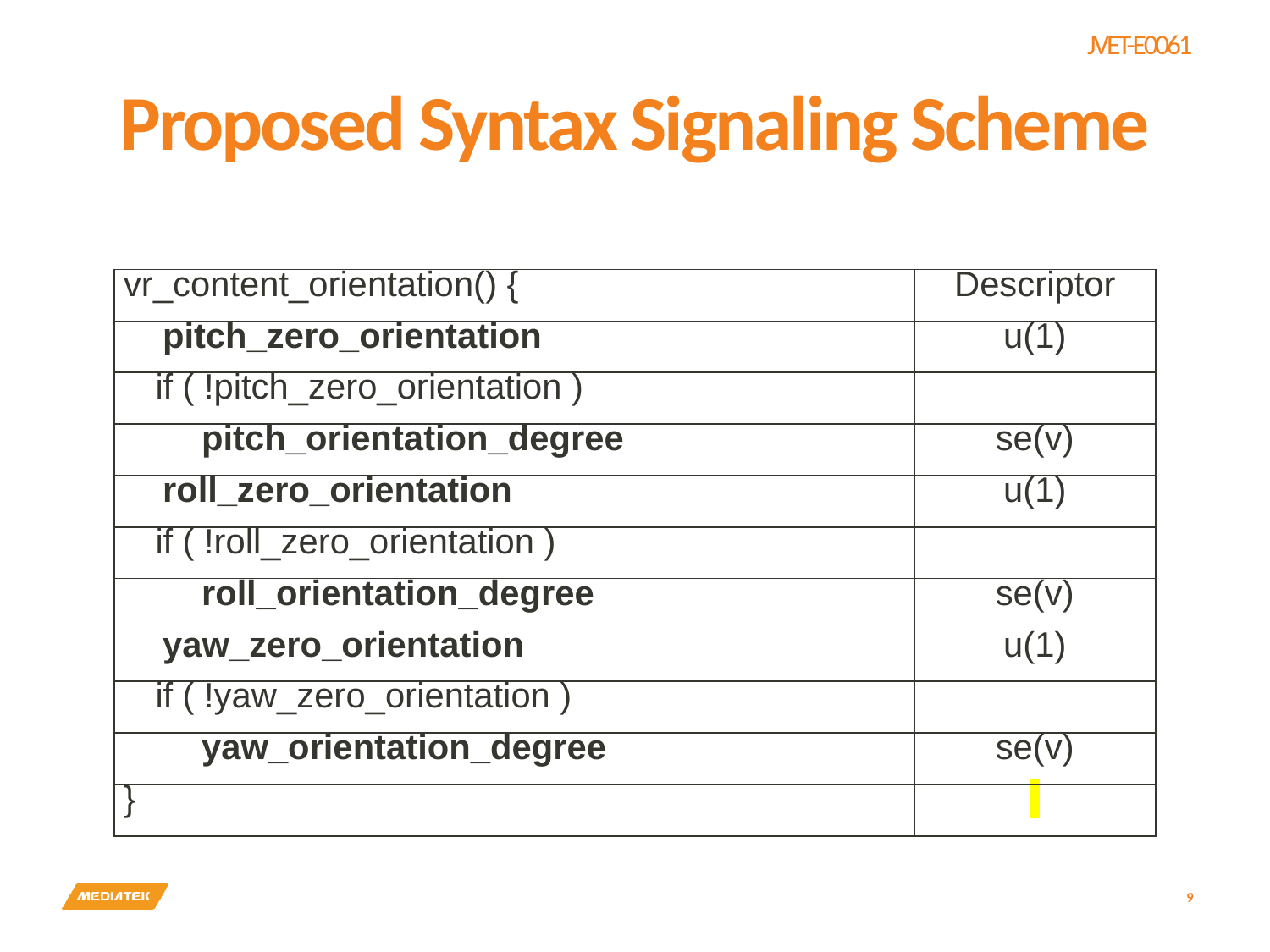

# Proposed Syntax Signaling Scheme
| vr\_content\_orientation() { | Descriptor |
| --- | --- |
| pitch\_zero\_orientation | u(1) |
| if ( !pitch\_zero\_orientation ) |  |
| pitch\_orientation\_degree | se(v) |
| roll\_zero\_orientation | u(1) |
| if ( !roll\_zero\_orientation ) |  |
| roll\_orientation\_degree | se(v) |
| yaw\_zero\_orientation | u(1) |
| if ( !yaw\_zero\_orientation ) |  |
| yaw\_orientation\_degree | se(v) |
| } |  |
9